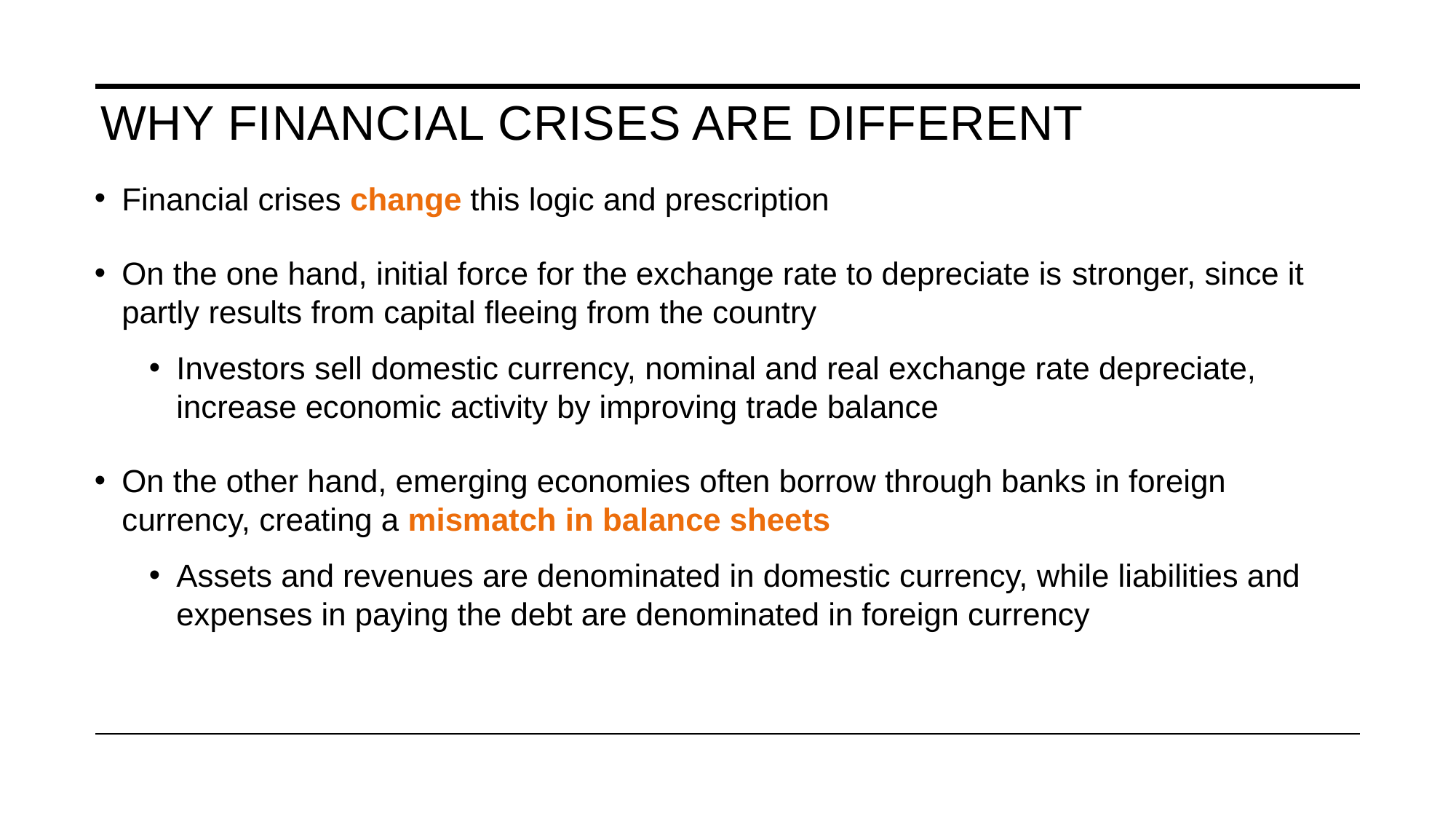

# Why financial crises are different
Financial crises change this logic and prescription
On the one hand, initial force for the exchange rate to depreciate is stronger, since it partly results from capital fleeing from the country
Investors sell domestic currency, nominal and real exchange rate depreciate, increase economic activity by improving trade balance
On the other hand, emerging economies often borrow through banks in foreign currency, creating a mismatch in balance sheets
Assets and revenues are denominated in domestic currency, while liabilities and expenses in paying the debt are denominated in foreign currency